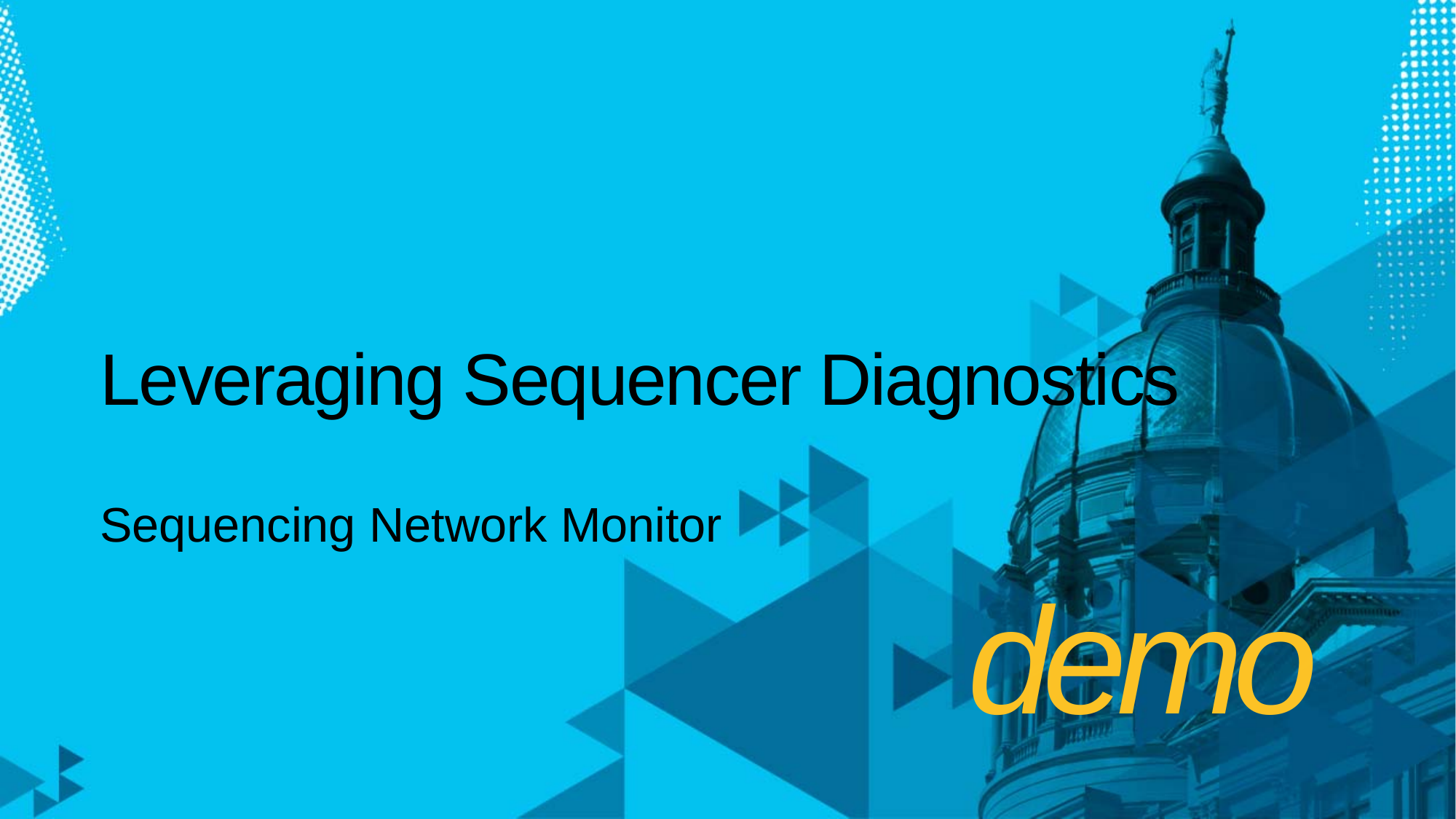

# Leveraging Sequencer Diagnostics
Sequencing Network Monitor
demo